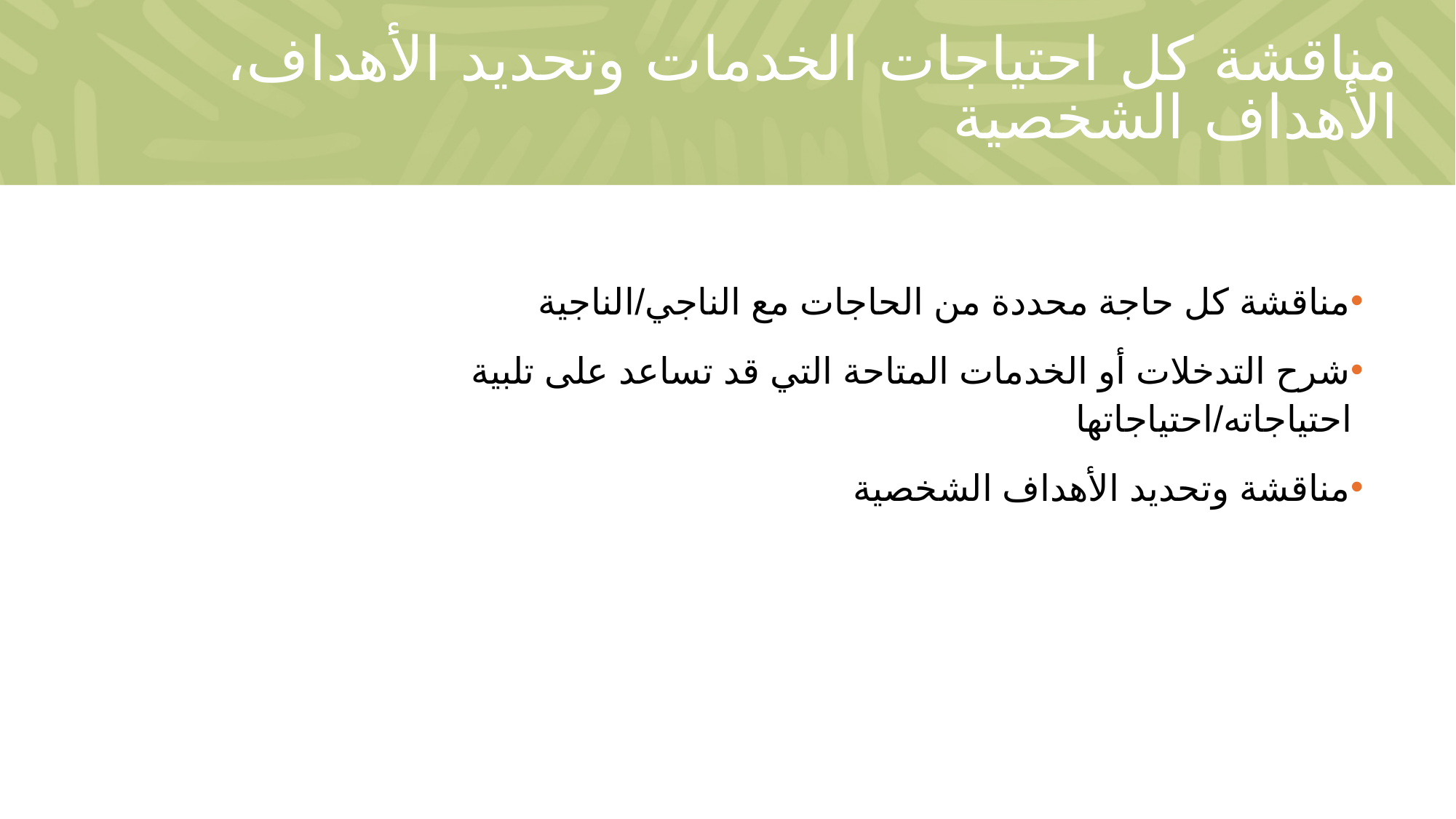

# مناقشة كل احتياجات الخدمات وتحديد الأهداف، الأهداف الشخصية
مناقشة كل حاجة محددة من الحاجات مع الناجي/الناجية
شرح التدخلات أو الخدمات المتاحة التي قد تساعد على تلبية احتياجاته/احتياجاتها
مناقشة وتحديد الأهداف الشخصية